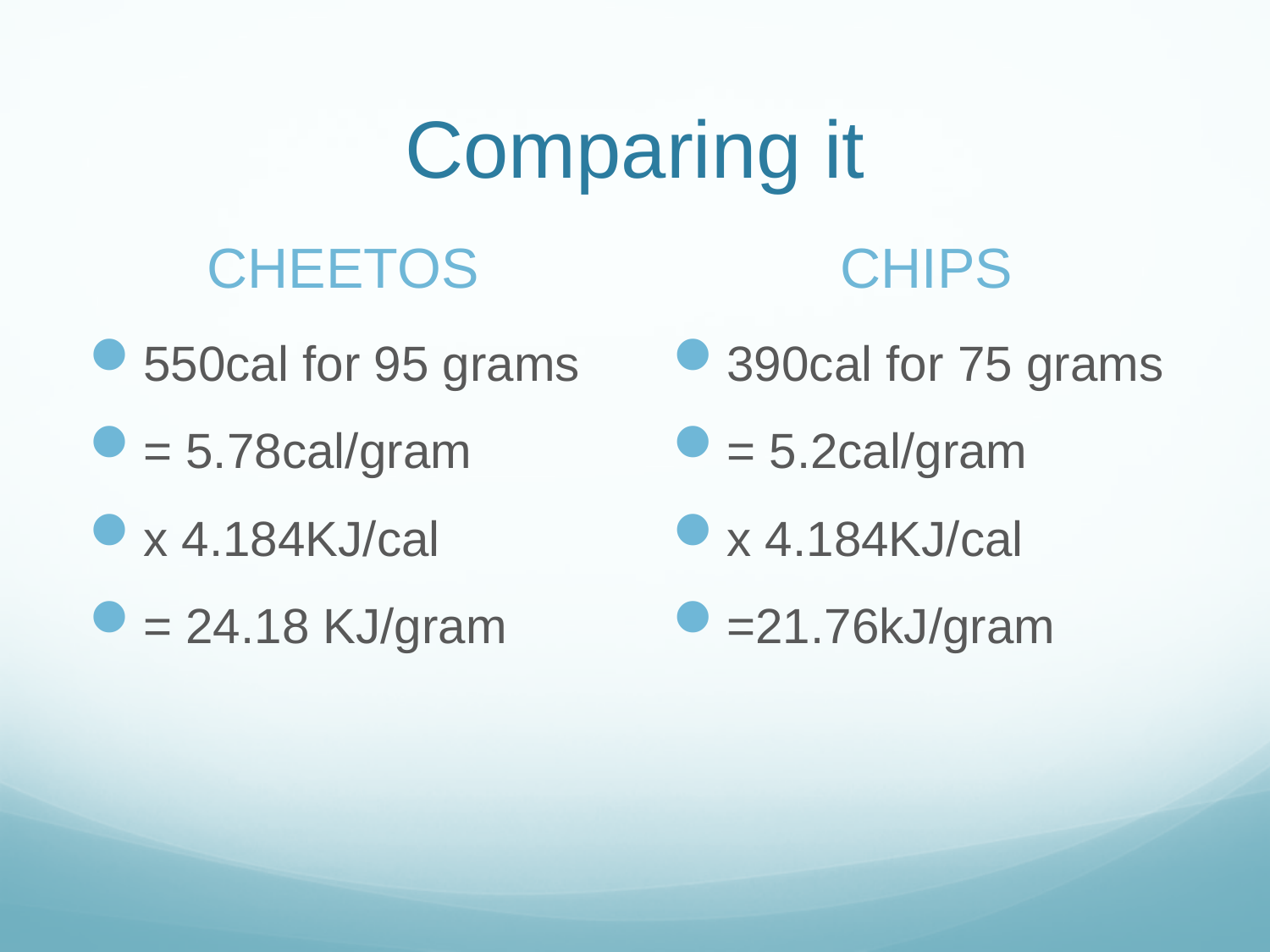

# Comparing it
CHEETOS
CHIPS
550cal for 95 grams
= 5.78cal/gram
x 4.184KJ/cal
= 24.18 KJ/gram
390cal for 75 grams
= 5.2cal/gram
x 4.184KJ/cal
=21.76kJ/gram